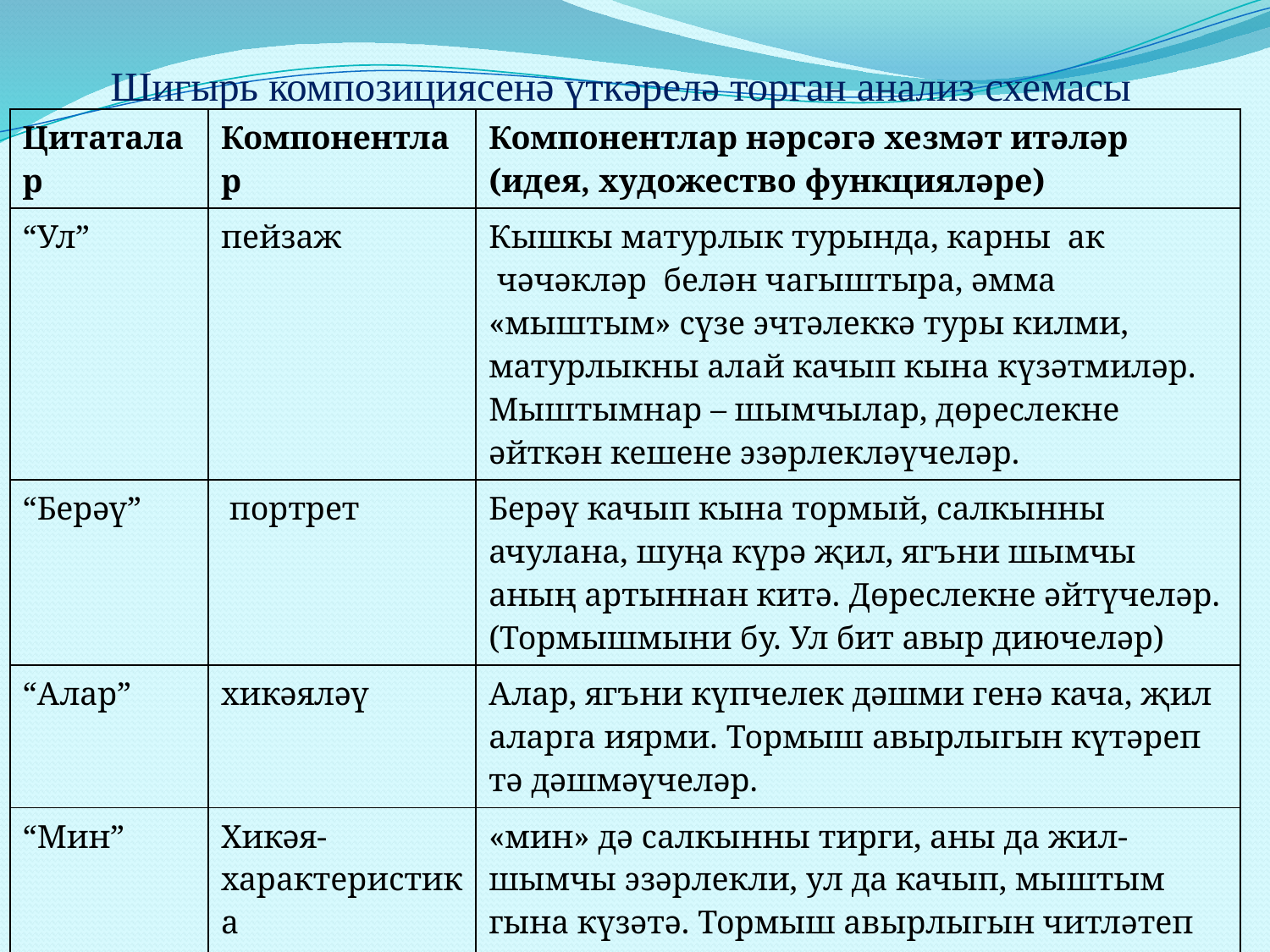

# Шигырь композициясенә үткәрелә торган анализ схемасы
| Цитаталар | Компонентлар | Компонентлар нәрсәгә хезмәт итәләр (идея, художество функцияләре) |
| --- | --- | --- |
| “Ул” | пейзаж | Кышкы матурлык турында, карны  ак   чәчәкләр  белән чагыштыра, әмма «мыштым» сүзе эчтәлеккә туры килми, матурлыкны алай качып кына күзәтмиләр. Мыштымнар – шымчылар, дөреслекне әйткән кешене эзәрлекләүчеләр. |
| “Берәү” | портрет | Берәү качып кына тормый, салкынны ачулана, шуңа күрә җил, ягъни шымчы аның артыннан китә. Дөреслекне әйтүчеләр. (Тормышмыни бу. Ул бит авыр диючеләр) |
| “Алар” | хикәяләү | Алар, ягъни күпчелек дәшми генә кача, җил аларга иярми. Тормыш авырлыгын күтәреп тә дәшмәүчеләр. |
| “Мин” | Хикәя- характеристика | «мин» дә салкынны тирги, аны да жил-шымчы эзәрлекли, ул да качып, мыштым гына күзәтә. Тормыш авырлыгын читләтеп (кинаяләп) әйтүчеләр. |